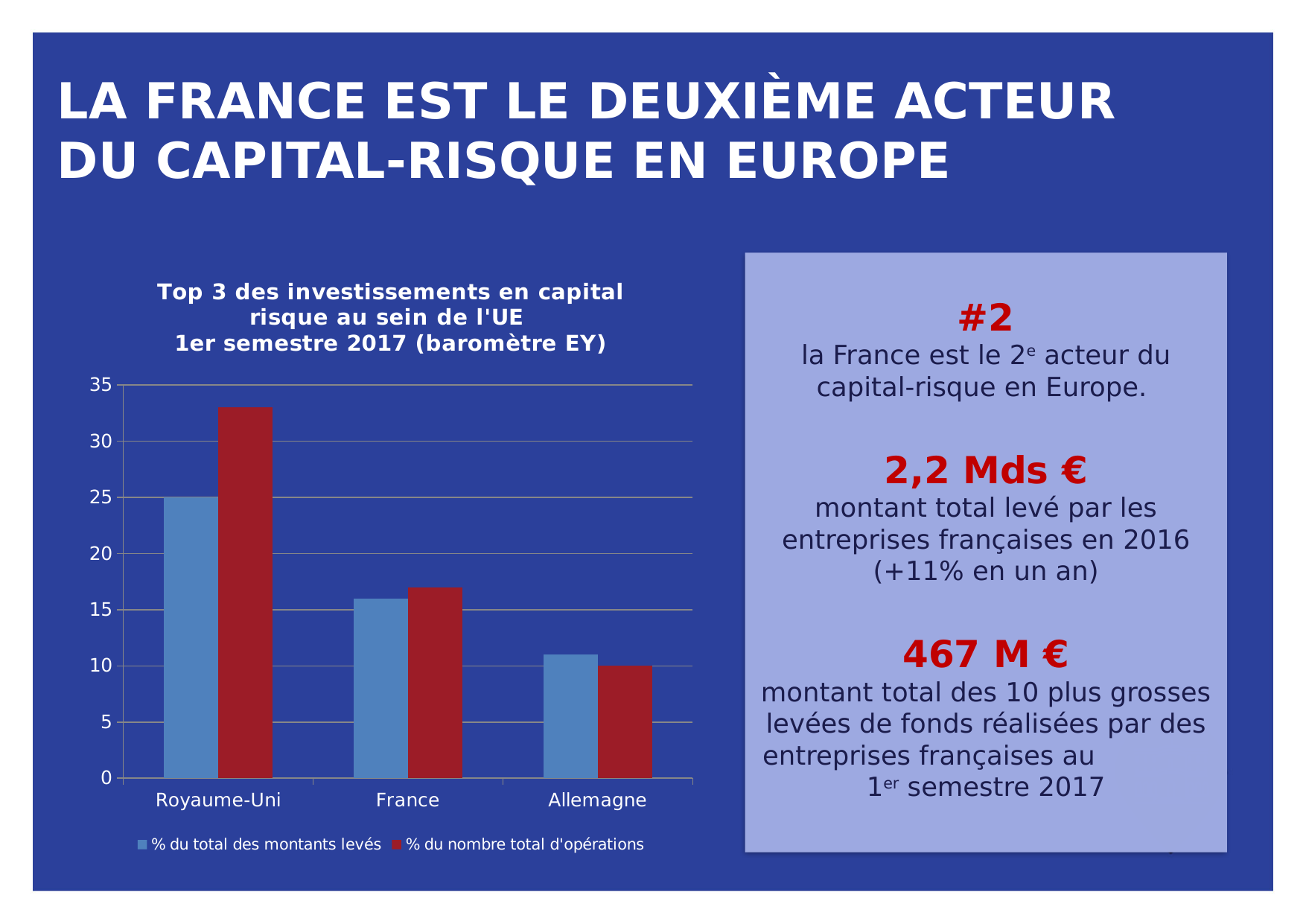

LA FRANCE EST LE DEUXIÈME ACTEUR
DU CAPITAL-RISQUE EN EUROPE

#2
la France est le 2e acteur du capital-risque en Europe.

2,2 Mds €
montant total levé par les entreprises françaises en 2016 (+11% en un an)

467 M €
montant total des 10 plus grosses levées de fonds réalisées par des entreprises françaises au
1er semestre 2017

### Chart: Top 3 des investissements en capital risque au sein de l'UE
1er semestre 2017 (baromètre EY)

| Category | % du total des montants levés | % du nombre total d'opérations |
|---|---|---|
| Royaume-Uni | 25.0 | 33.0 |
| France | 16.0 | 17.0 |
| Allemagne | 11.0 | 10.0 |